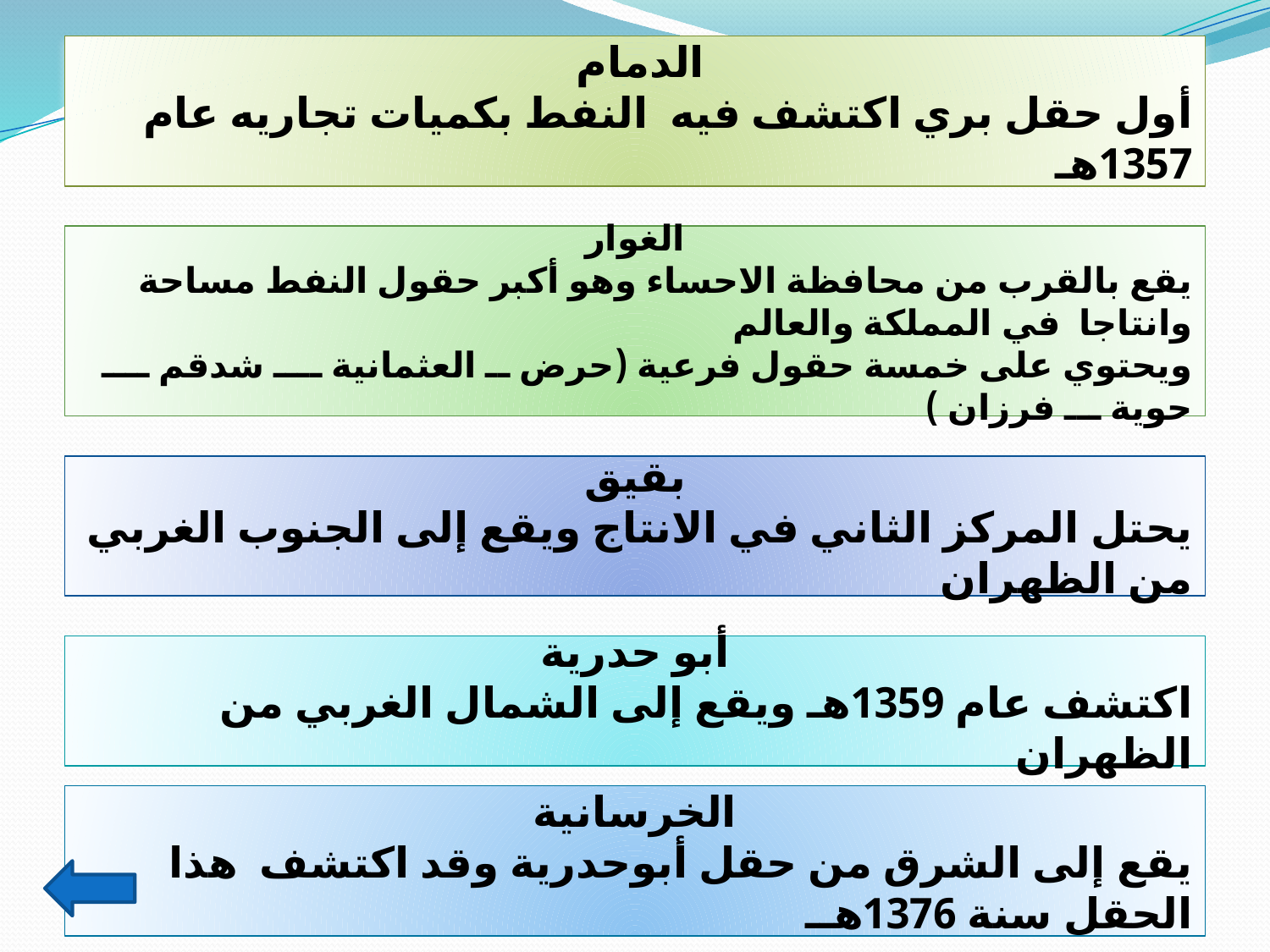

الدمام
أول حقل بري اكتشف فيه  النفط بكميات تجاريه عام 1357هـ
الغوار
يقع بالقرب من محافظة الاحساء وهو أكبر حقول النفط مساحة وانتاجا  في المملكة والعالم
ويحتوي على خمسة حقول فرعية (حرض ــ العثمانية ــــ شدقم ــــ حوية ـــ فرزان )
بقيق
يحتل المركز الثاني في الانتاج ويقع إلى الجنوب الغربي من الظهران
أبو حدرية
اكتشف عام 1359هـ ويقع إلى الشمال الغربي من الظهران
الخرسانية
يقع إلى الشرق من حقل أبوحدرية وقد اكتشف  هذا الحقل سنة 1376هــ